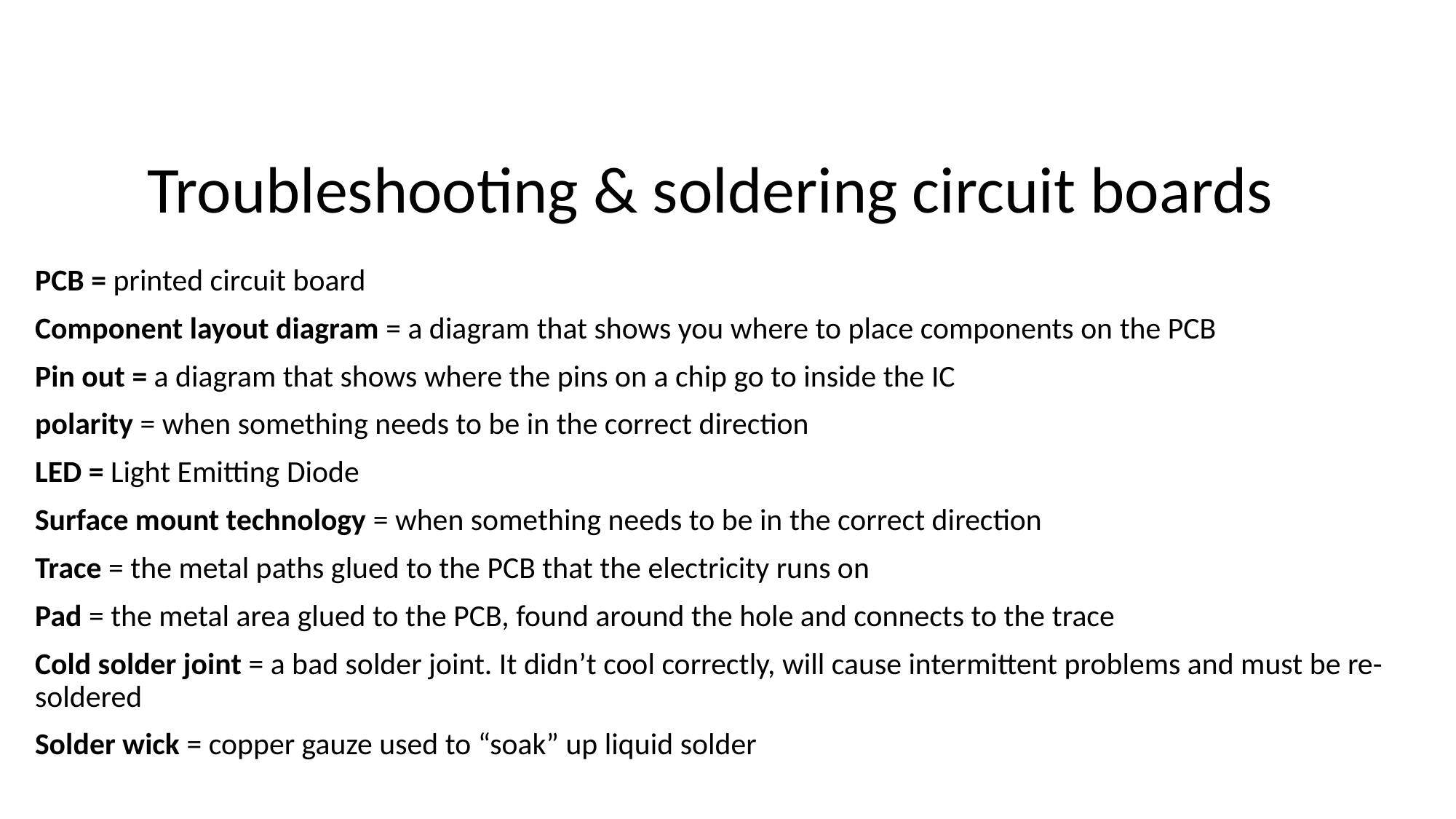

# Troubleshooting & soldering circuit boards
PCB = printed circuit board
Component layout diagram = a diagram that shows you where to place components on the PCB
Pin out = a diagram that shows where the pins on a chip go to inside the IC
polarity = when something needs to be in the correct direction
LED = Light Emitting Diode
Surface mount technology = when something needs to be in the correct direction
Trace = the metal paths glued to the PCB that the electricity runs on
Pad = the metal area glued to the PCB, found around the hole and connects to the trace
Cold solder joint = a bad solder joint. It didn’t cool correctly, will cause intermittent problems and must be re-soldered
Solder wick = copper gauze used to “soak” up liquid solder